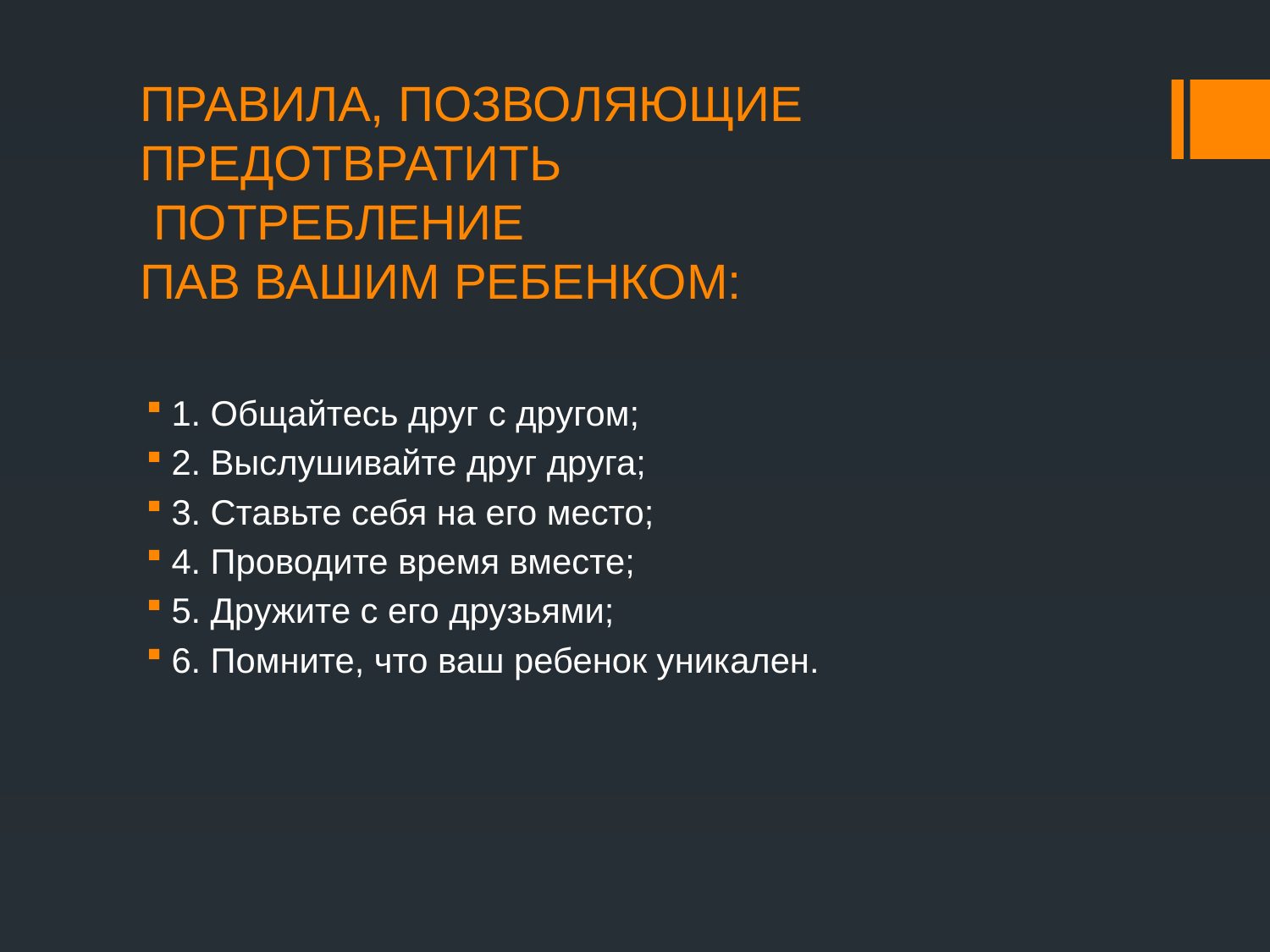

# ПРАВИЛА, ПОЗВОЛЯЮЩИЕ ПРЕДОТВРАТИТЬ  ПОТРЕБЛЕНИЕ ПАВ ВАШИМ РЕБЕНКОМ:
1. Общайтесь друг с другом;
2. Выслушивайте друг друга;
3. Ставьте себя на его место;
4. Проводите время вместе;
5. Дружите с его друзьями;
6. Помните, что ваш ребенок уникален.